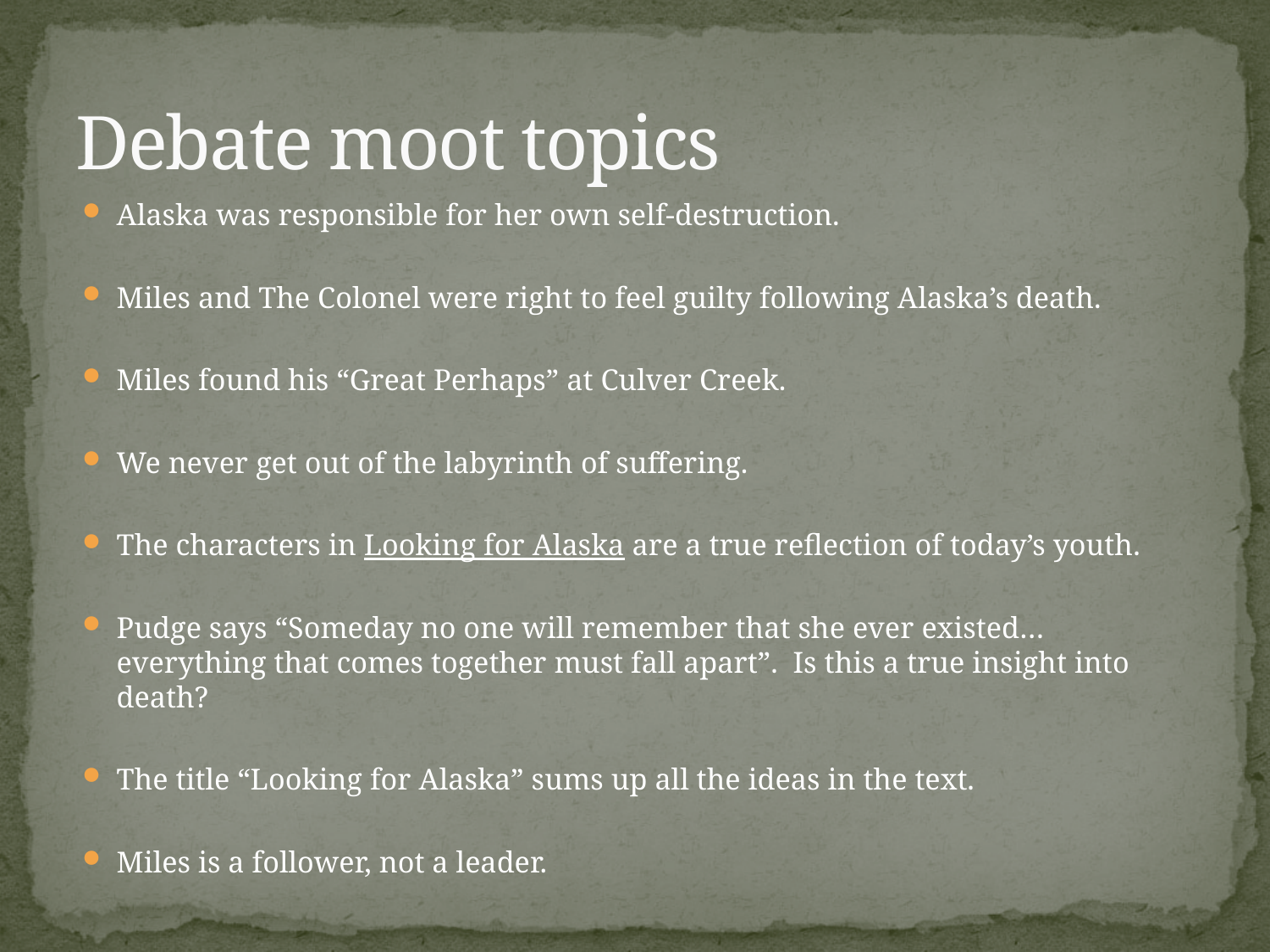

# Debate moot topics
Alaska was responsible for her own self-destruction.

Miles and The Colonel were right to feel guilty following Alaska’s death.

Miles found his “Great Perhaps” at Culver Creek.

We never get out of the labyrinth of suffering.

The characters in Looking for Alaska are a true reflection of today’s youth.

Pudge says “Someday no one will remember that she ever existed…everything that comes together must fall apart”.  Is this a true insight into death?

The title “Looking for Alaska” sums up all the ideas in the text.

Miles is a follower, not a leader.